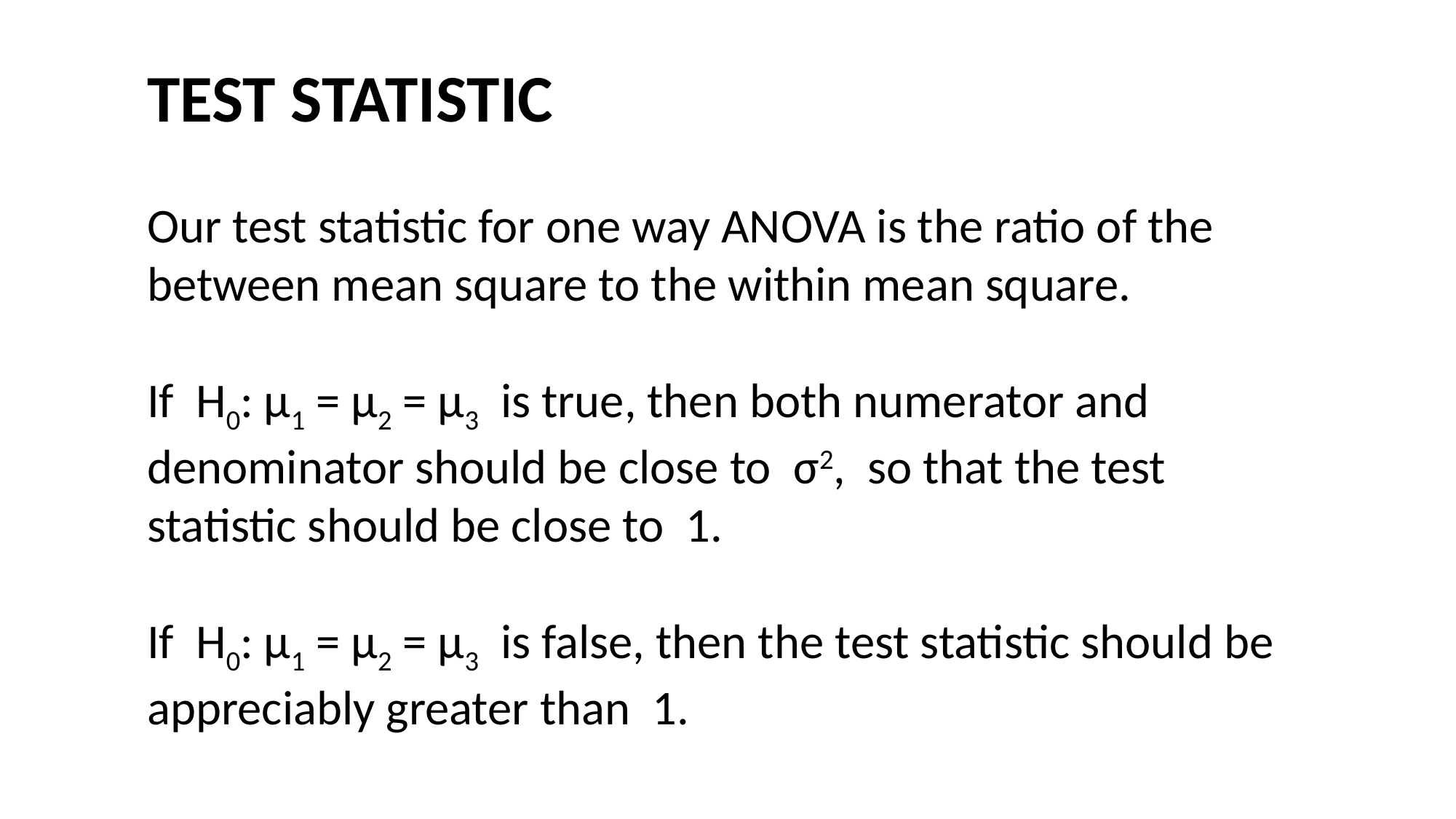

#
TEST STATISTIC

Our test statistic for one way ANOVA is the ratio of the between mean square to the within mean square.

If  H0: μ1 = μ2 = μ3  is true, then both numerator and denominator should be close to  σ2,  so that the test statistic should be close to  1.

If  H0: μ1 = μ2 = μ3  is false, then the test statistic should be appreciably greater than  1.